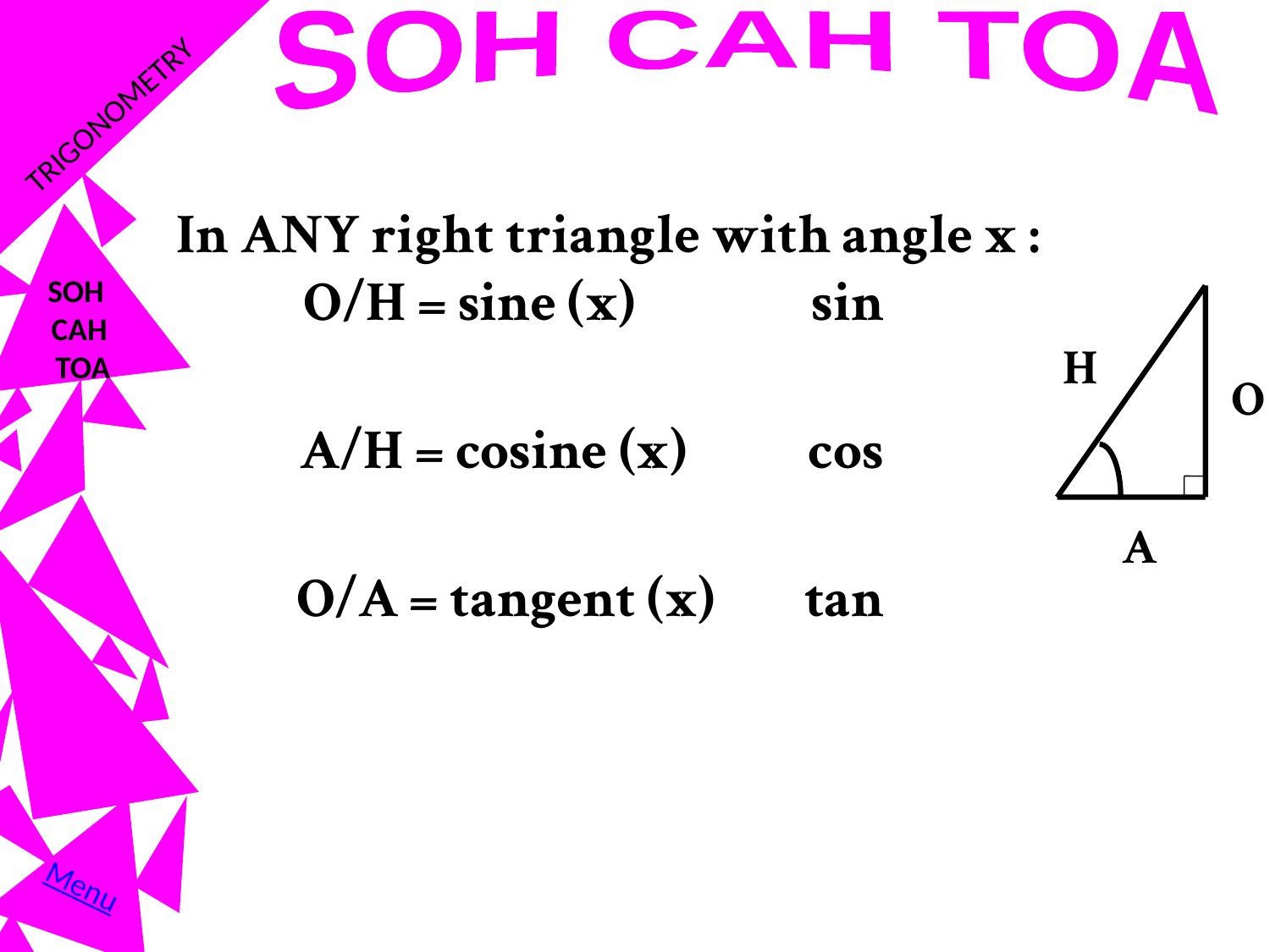

TRIGONOMETRY
SOH CAH TOA
In ANY right triangle with angle x :
	O/H = sine (x)		sin
SOH
CAH
 TOA

H

	A/H = cosine (x)	cos
O

	O/A = tangent (x)	tan

A
Menu